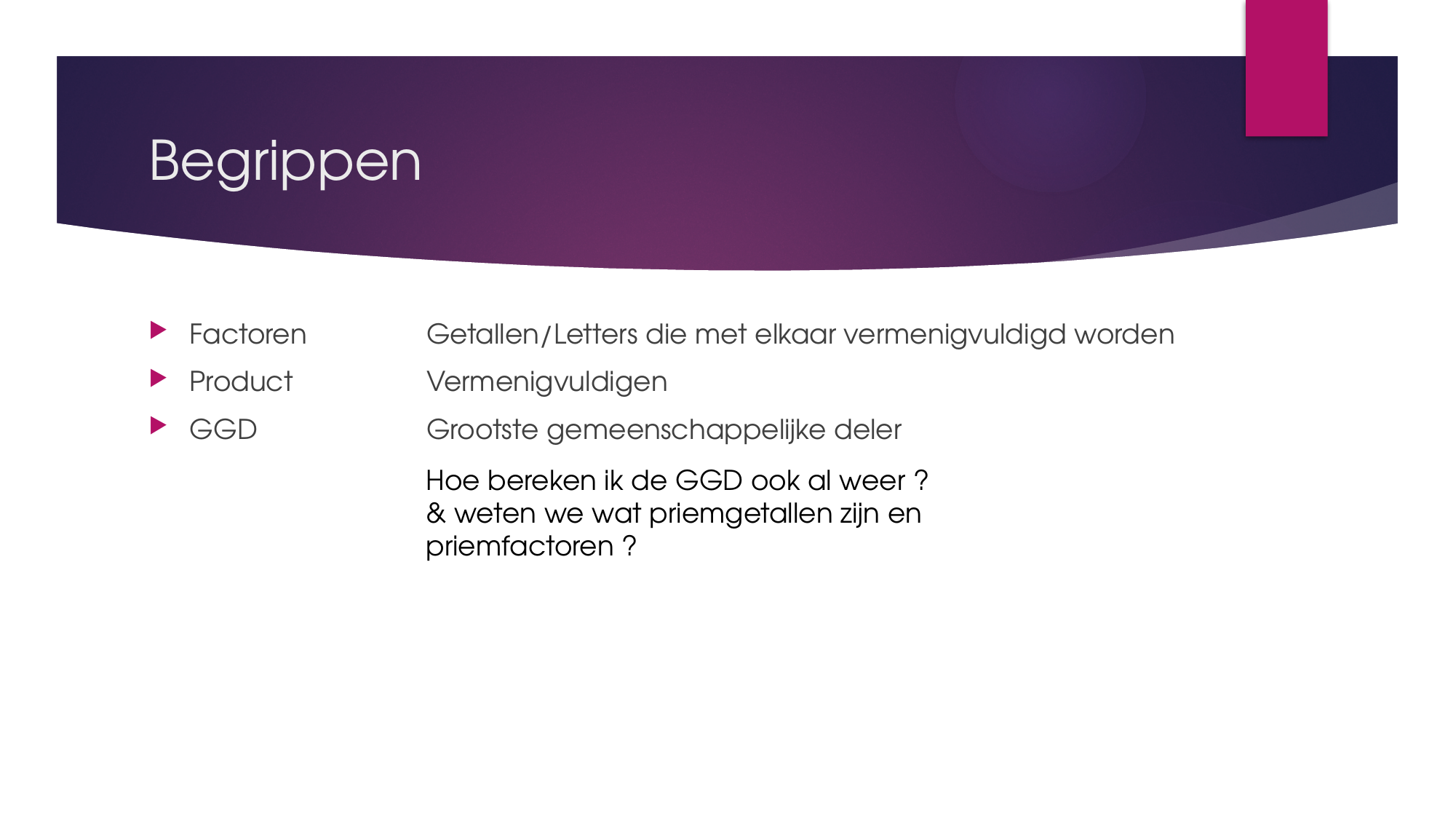

# Begrippen
Factoren
Product
GGD
Getallen/Letters die met elkaar vermenigvuldigd worden
Vermenigvuldigen
Grootste gemeenschappelijke deler
Hoe bereken ik de GGD ook al weer ?
& weten we wat priemgetallen zijn en priemfactoren ?